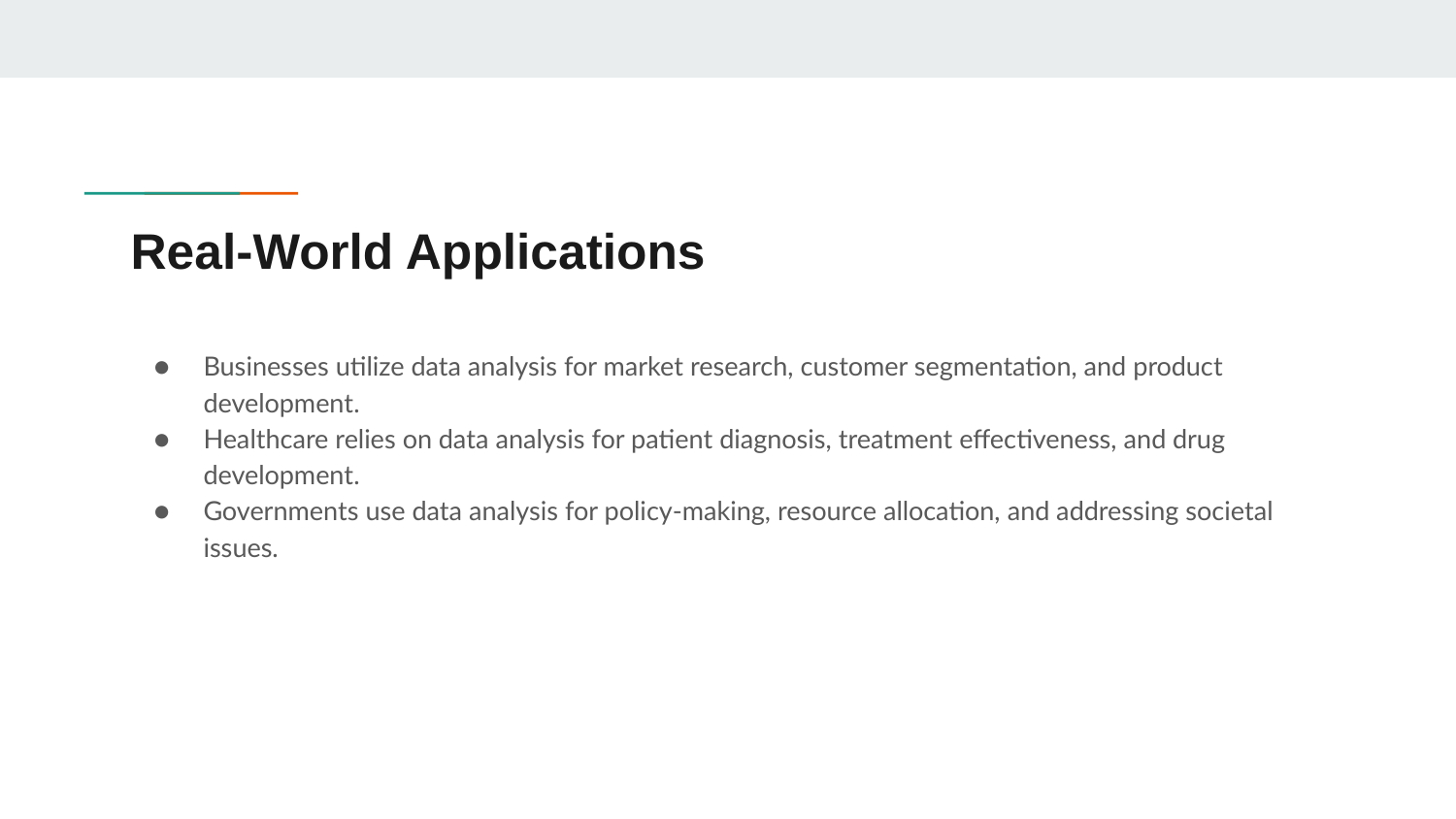

# Real-World Applications
Businesses utilize data analysis for market research, customer segmentation, and product development.
Healthcare relies on data analysis for patient diagnosis, treatment effectiveness, and drug development.
Governments use data analysis for policy-making, resource allocation, and addressing societal issues.